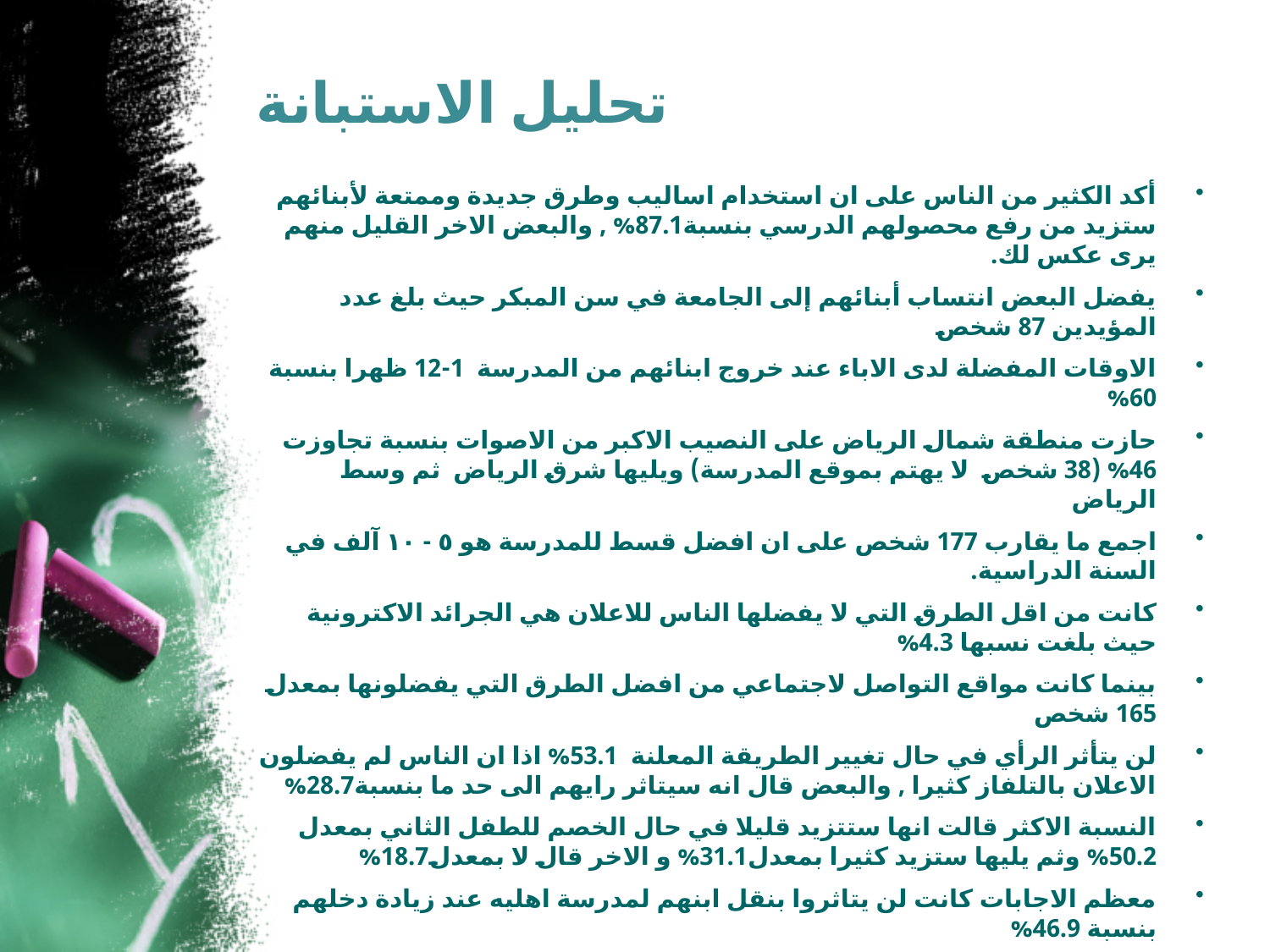

# تحليل الاستبانة
أكد الكثير من الناس على ان استخدام اساليب وطرق جديدة وممتعة لأبنائهم ستزيد من رفع محصولهم الدرسي بنسبة87.1% , والبعض الاخر القليل منهم يرى عكس لك.
يفضل البعض انتساب أبنائهم إلى الجامعة في سن المبكر حيث بلغ عدد المؤيدين 87 شخص
الاوقات المفضلة لدى الاباء عند خروج ابنائهم من المدرسة  1-12 ظهرا بنسبة 60%
حازت منطقة شمال الرياض على النصيب الاكبر من الاصوات بنسبة تجاوزت 46% (38 شخص  لا يهتم بموقع المدرسة) ويليها شرق الرياض  ثم وسط الرياض
اجمع ما يقارب 177 شخص على ان افضل قسط للمدرسة هو ٥ - ١٠ آلف في السنة الدراسية.
كانت من اقل الطرق التي لا يفضلها الناس للاعلان هي الجرائد الاكترونية حيث بلغت نسبها 4.3%
بينما كانت مواقع التواصل لاجتماعي من افضل الطرق التي يفضلونها بمعدل 165 شخص
لن يتأثر الرأي في حال تغيير الطريقة المعلنة  53.1% اذا ان الناس لم يفضلون الاعلان بالتلفاز كثيرا , والبعض قال انه سيتاثر رايهم الى حد ما بنسبة28.7%
النسبة الاكثر قالت انها ستتزيد قليلا في حال الخصم للطفل الثاني بمعدل 50.2% وثم يليها ستزيد كثيرا بمعدل31.1% و الاخر قال لا بمعدل18.7%
معظم الاجابات كانت لن يتاثروا بنقل ابنهم لمدرسة اهليه عند زيادة دخلهم بنسبة 46.9%
بنسبة57.4% كانو مؤيدين لنقل ابنهم لمدرسة الانجاز المبكر واجابو بنعم , والبعض الاخر اختار الى حد ما بنسبة31.6%  وكان النصيب الاقل من الجابات بـ( لا) حيث كانت النسبة 11% .